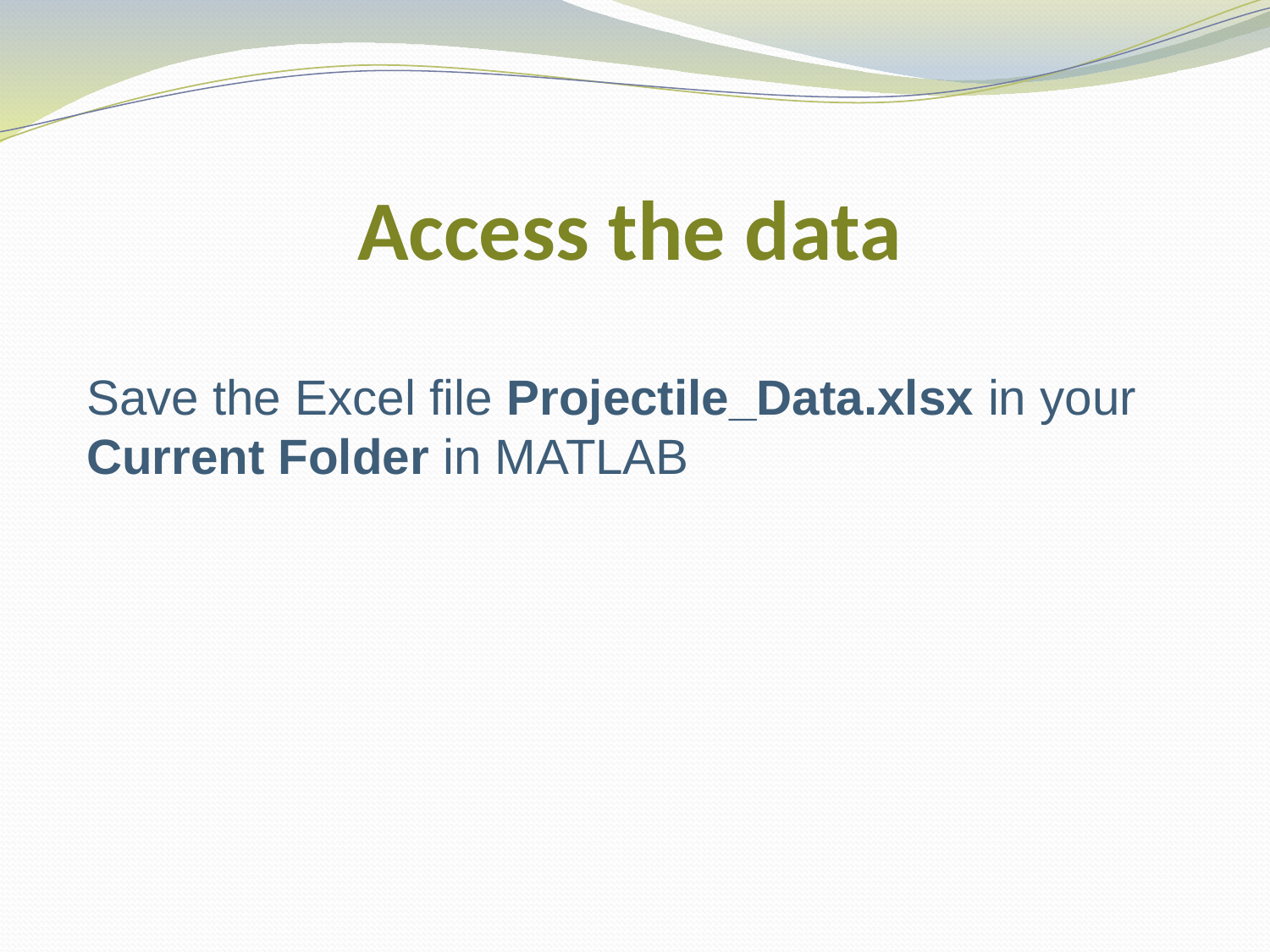

Access the data
Save the Excel file Projectile_Data.xlsx in your Current Folder in MATLAB